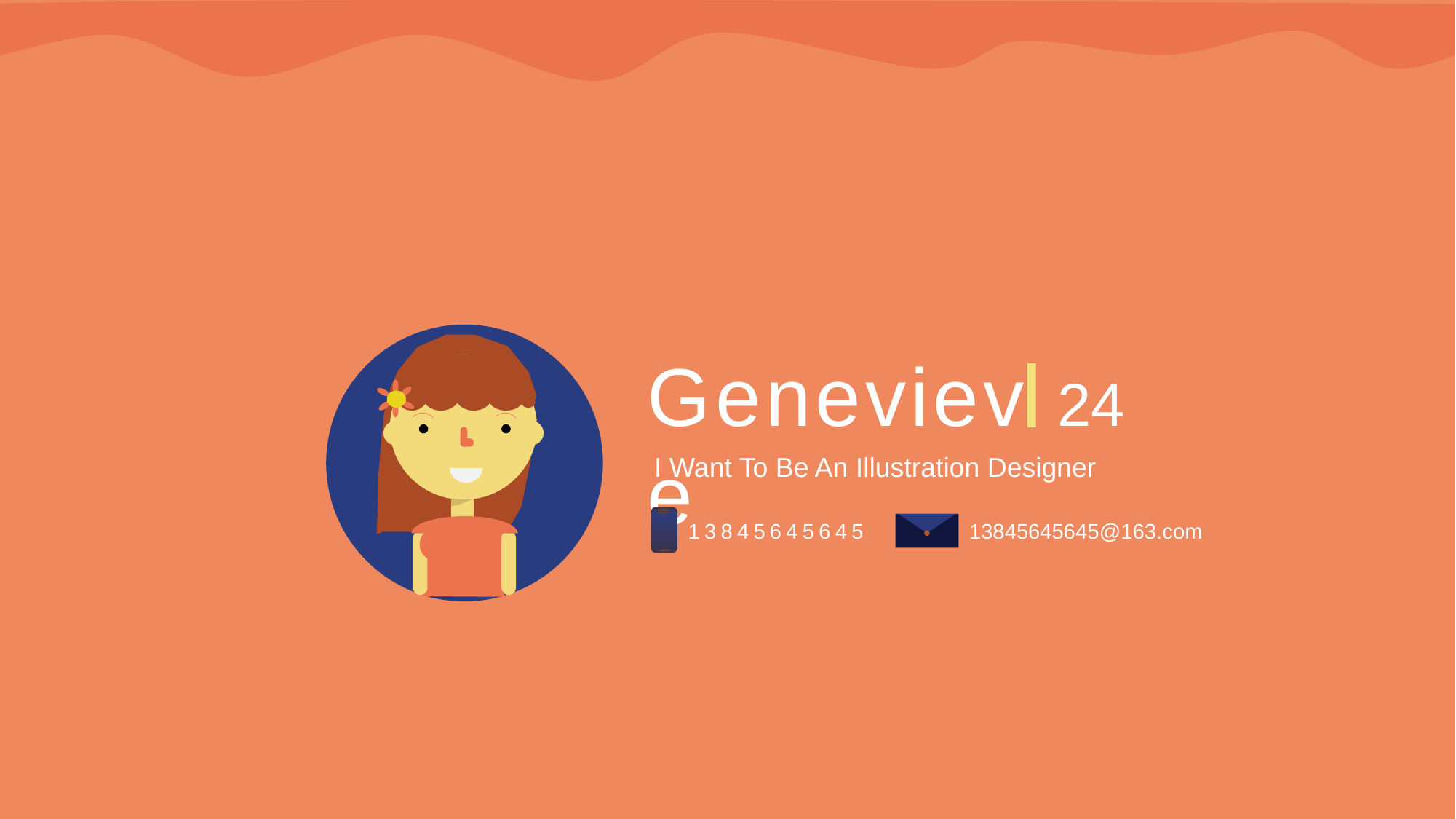

Genevieve
24

I Want To Be An Illustration Designer

13845645645
13845645645@163.com